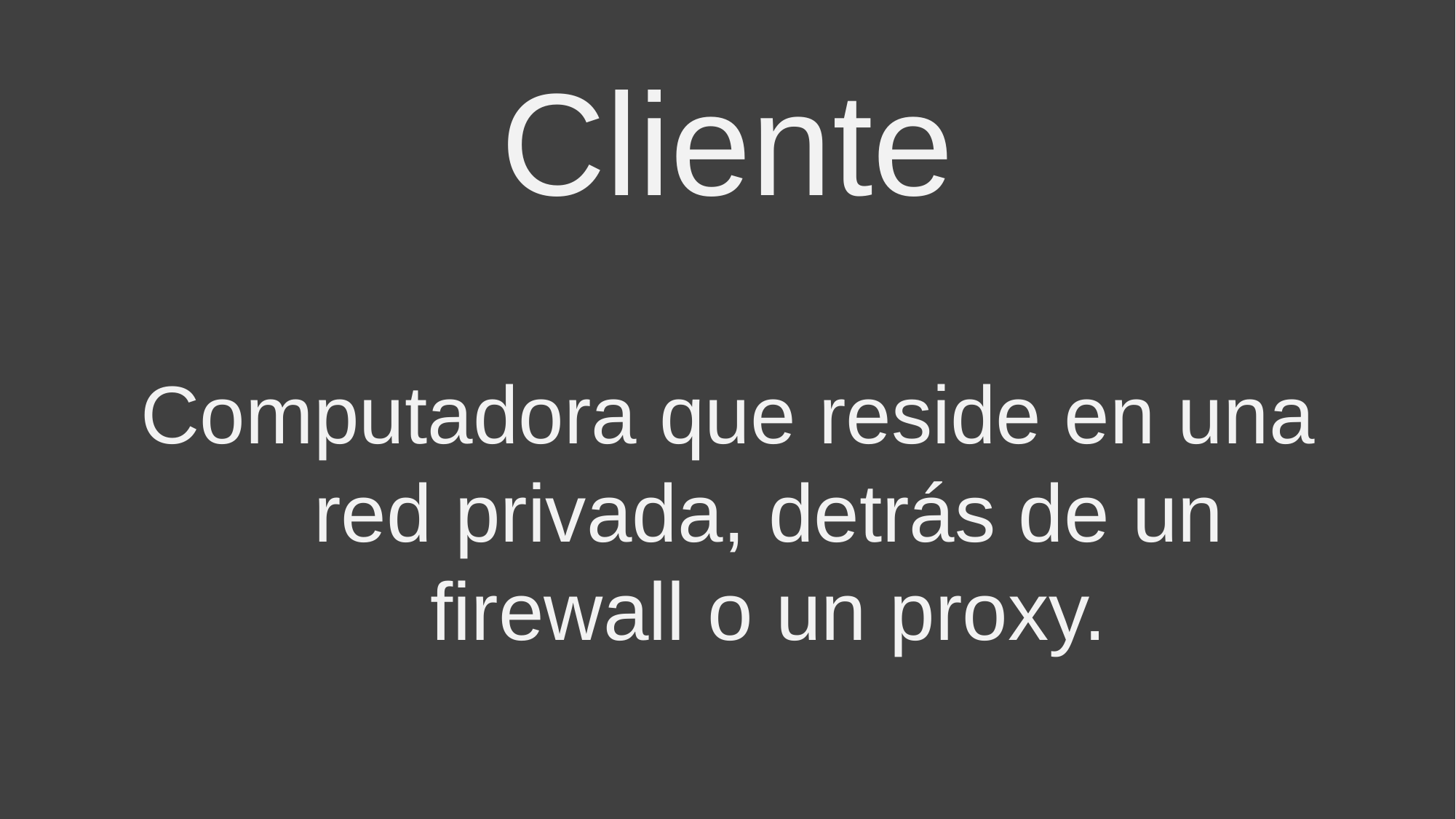

Cliente
Computadora que reside en una red privada, detrás de un firewall o un proxy.